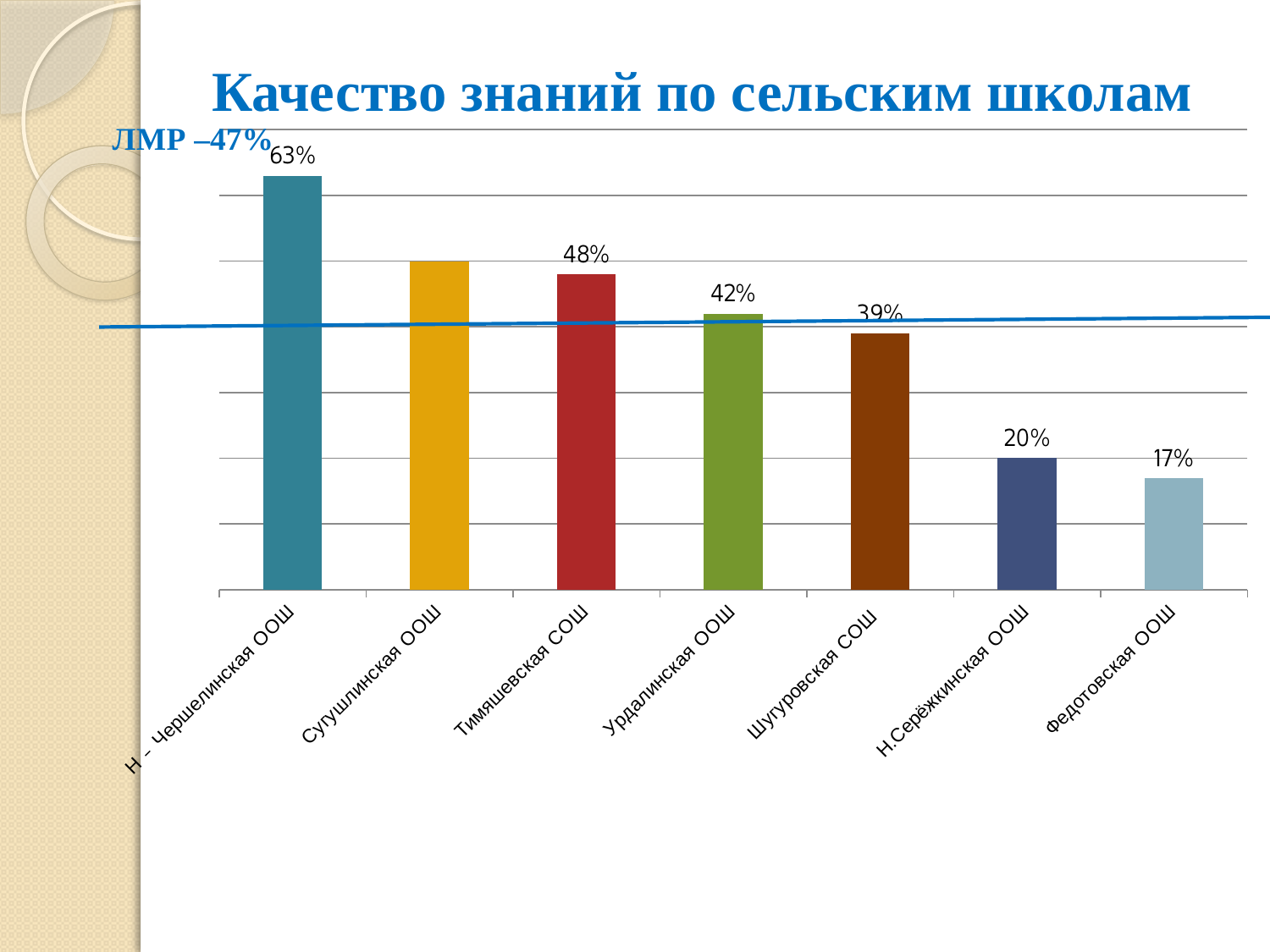

# Качество знаний по сельским школам

### Chart

| Category | Ряд 1 |
|---|---|
| Н – Чершелинская ООШ | 0.63 |
| Сугушлинская ООШ | 0.5 |
| Тимяшевская СОШ | 0.48 |
| Урдалинская ООШ | 0.42 |
| Шугуровская СОШ  | 0.39 |
| Н.Серёжкинская ООШ | 0.2 |
| Федотовская ООШ | 0.17 |